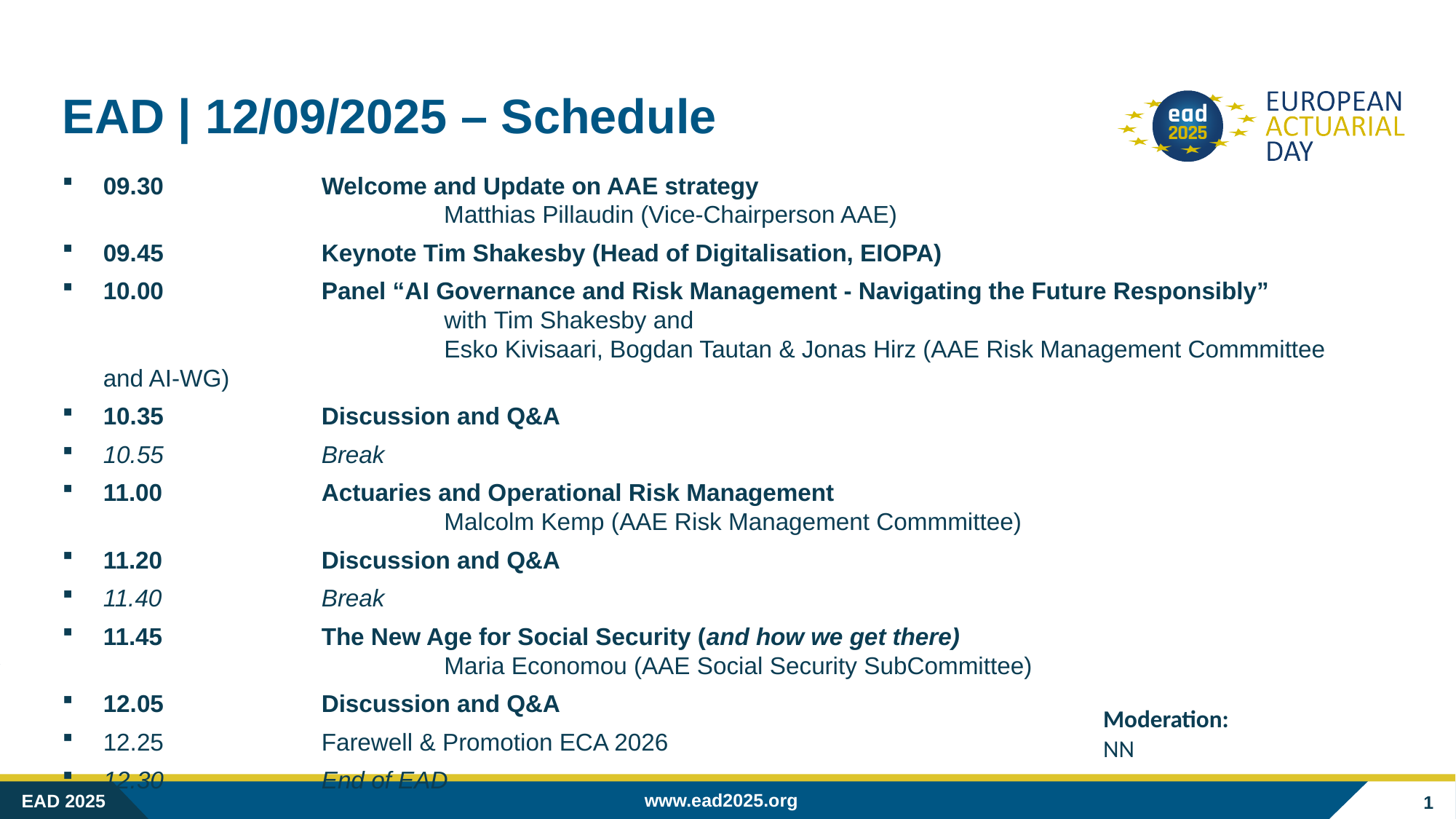

# EAD | 12/09/2025 – Schedule
09.30 		Welcome and Update on AAE strategy
			  Matthias Pillaudin (Vice-Chairperson AAE)
09.45		Keynote Tim Shakesby (Head of Digitalisation, EIOPA)
10.00 		Panel “AI Governance and Risk Management - Navigating the Future Responsibly”
			  with Tim Shakesby and
			  Esko Kivisaari, Bogdan Tautan & Jonas Hirz (AAE Risk Management Commmittee and AI-WG)
10.35		Discussion and Q&A
10.55		Break
11.00		Actuaries and Operational Risk Management
			  Malcolm Kemp (AAE Risk Management Commmittee)
11.20		Discussion and Q&A
11.40		Break
11.45		The New Age for Social Security (and how we get there)
			  Maria Economou (AAE Social Security SubCommittee)
12.05		Discussion and Q&A
12.25		Farewell & Promotion ECA 2026
12.30		End of EAD
Moderation:
NN
EAD 2025
1